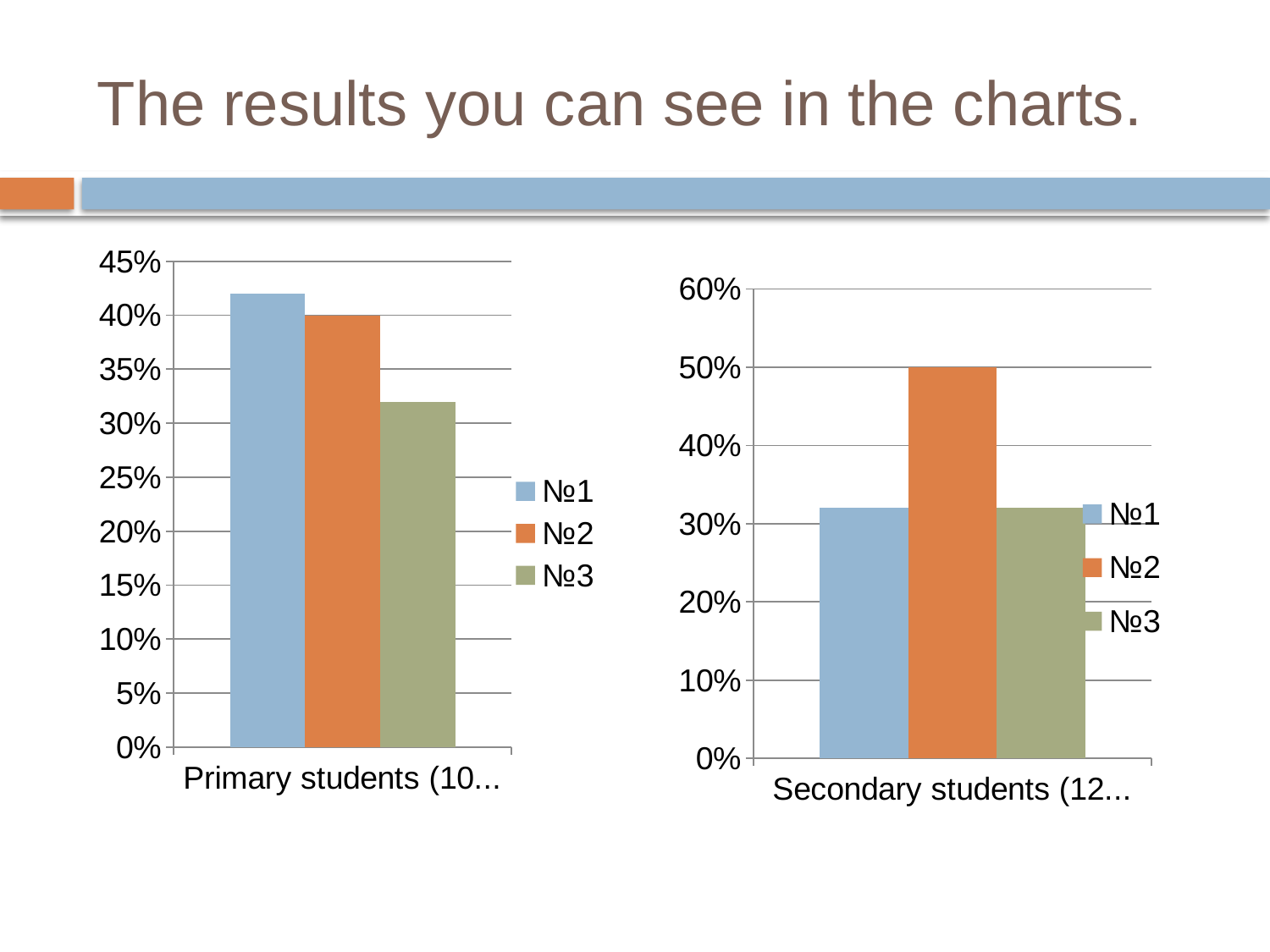

# The results you can see in the charts.

### Chart

| Category | №1 | №2 | №3 |
|---|---|---|---|
| Primary students (10-11) | 0.4200000000000003 | 0.4 | 0.32000000000000145 |

### Chart

| Category | №1 | №2 | №3 |
|---|---|---|---|
| Secondary students (12-16) | 0.32000000000000167 | 0.5 | 0.32000000000000167 |